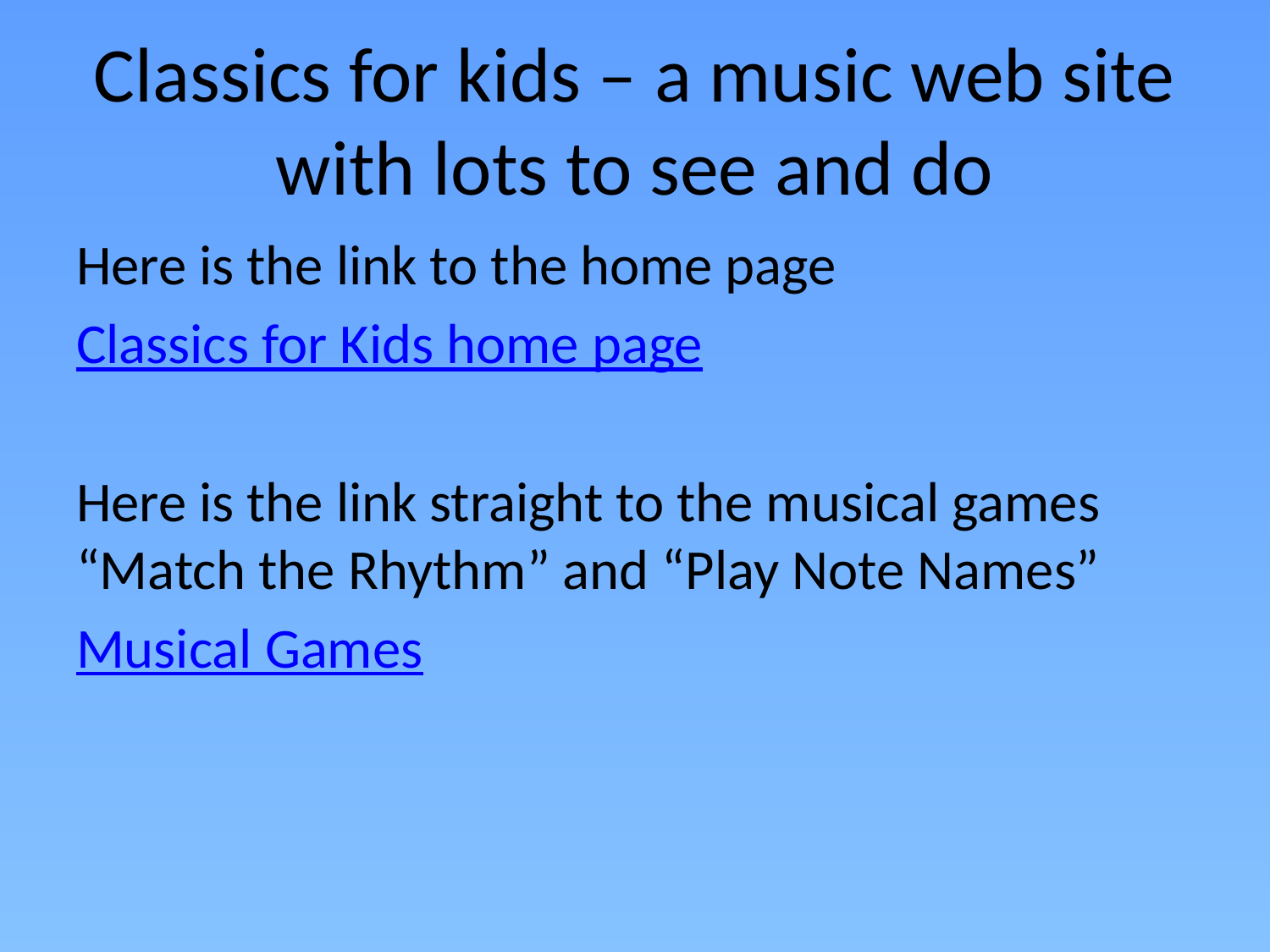

# Classics for kids – a music web site with lots to see and do
Here is the link to the home page
Classics for Kids home page

Here is the link straight to the musical games “Match the Rhythm” and “Play Note Names”
Musical Games